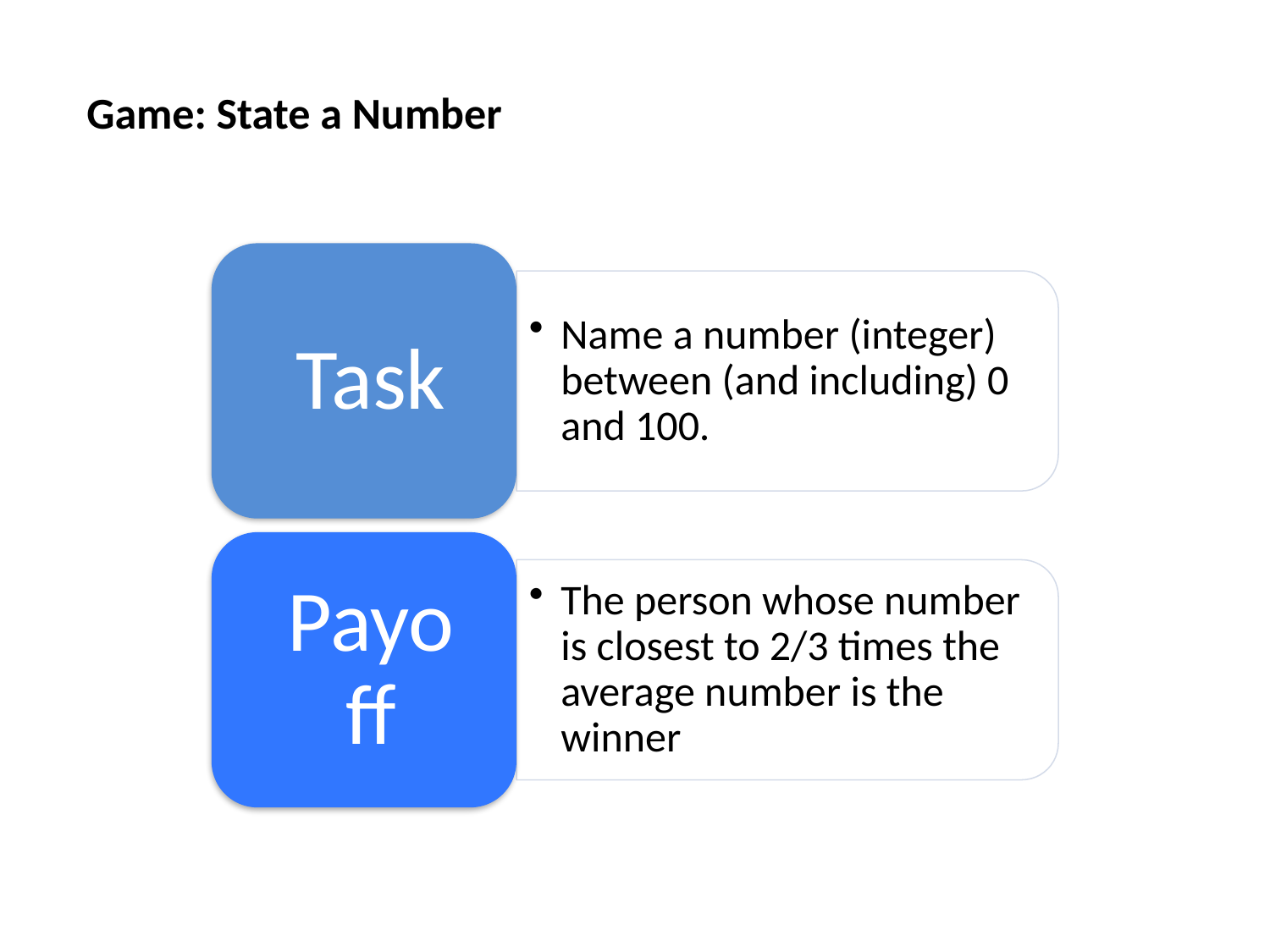

Game: State a Number
Name a number (integer) between (and including) 0 and 100.
Task
The person whose number is closest to 2/3 times the average number is the winner
Payoff